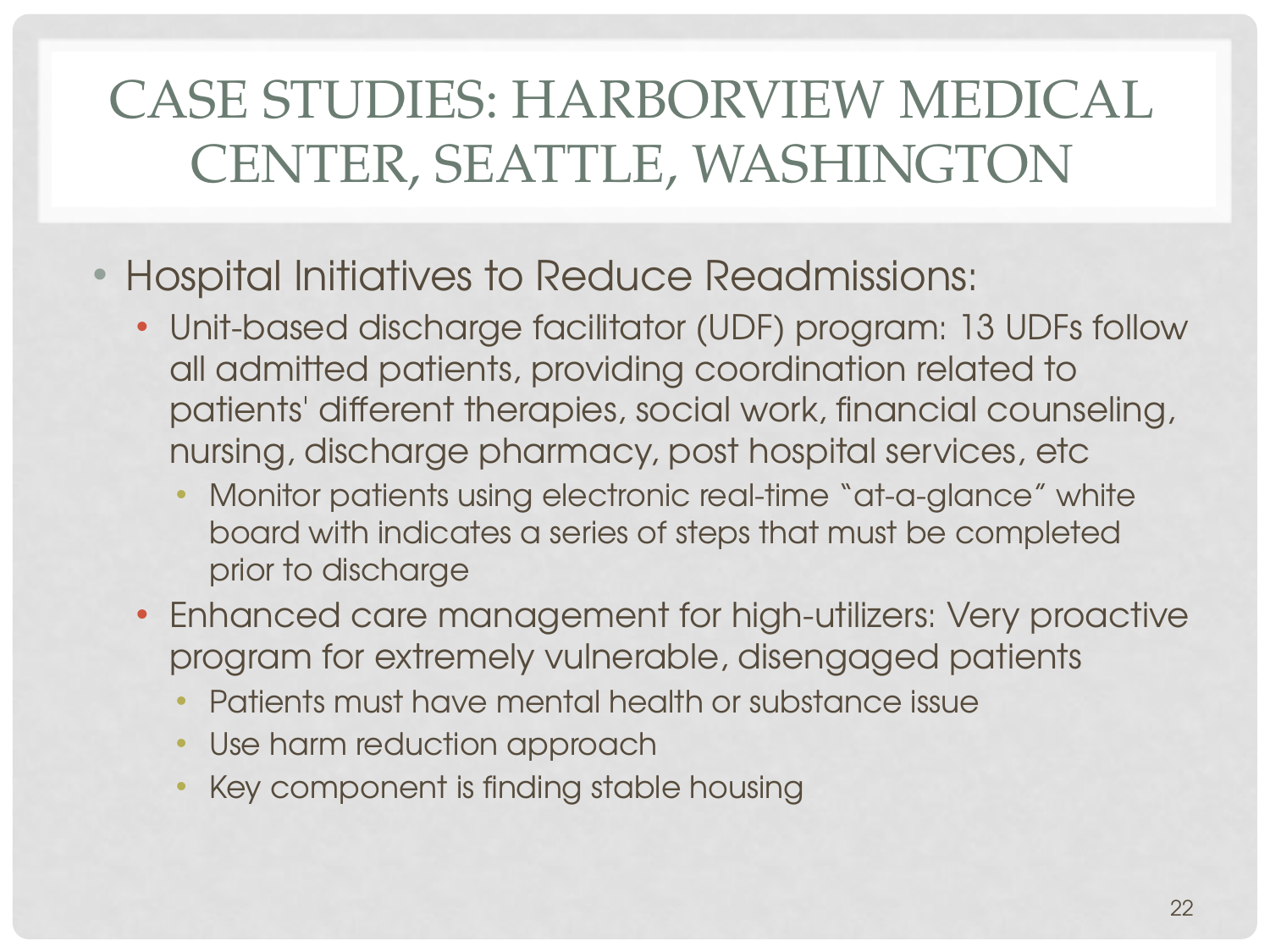

# Case studies: Harborview Medical center, Seattle, Washington
Hospital Initiatives to Reduce Readmissions:
Unit-based discharge facilitator (UDF) program: 13 UDFs follow all admitted patients, providing coordination related to patients' different therapies, social work, financial counseling, nursing, discharge pharmacy, post hospital services, etc
Monitor patients using electronic real-time “at-a-glance” white board with indicates a series of steps that must be completed prior to discharge
Enhanced care management for high-utilizers: Very proactive program for extremely vulnerable, disengaged patients
Patients must have mental health or substance issue
Use harm reduction approach
Key component is finding stable housing
22